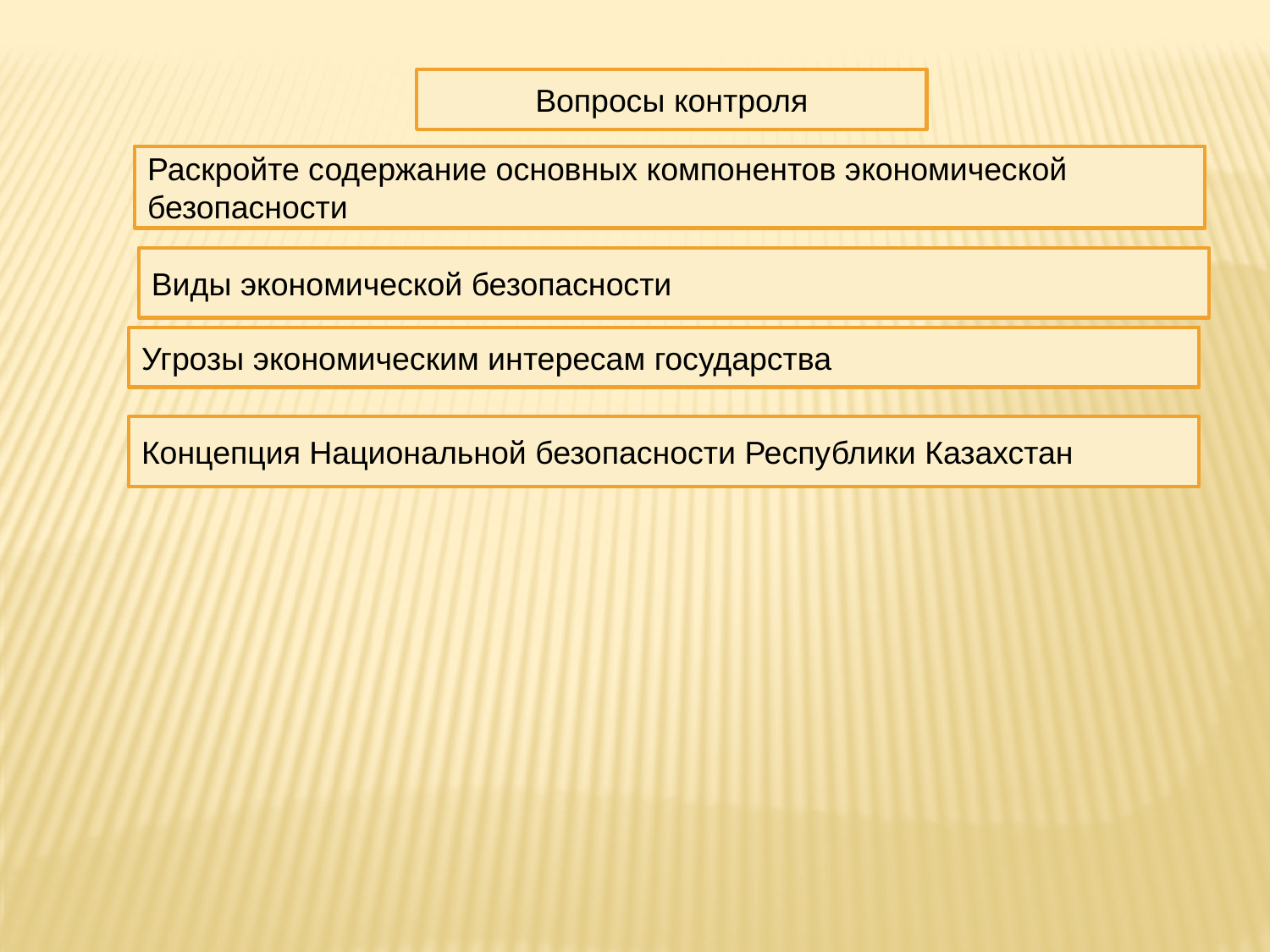

Вопросы контроля
Раскройте содержание основных компонентов экономической безопасности
Виды экономической безопасности
Угрозы экономическим интересам государства
Концепция Национальной безопасности Республики Казахстан